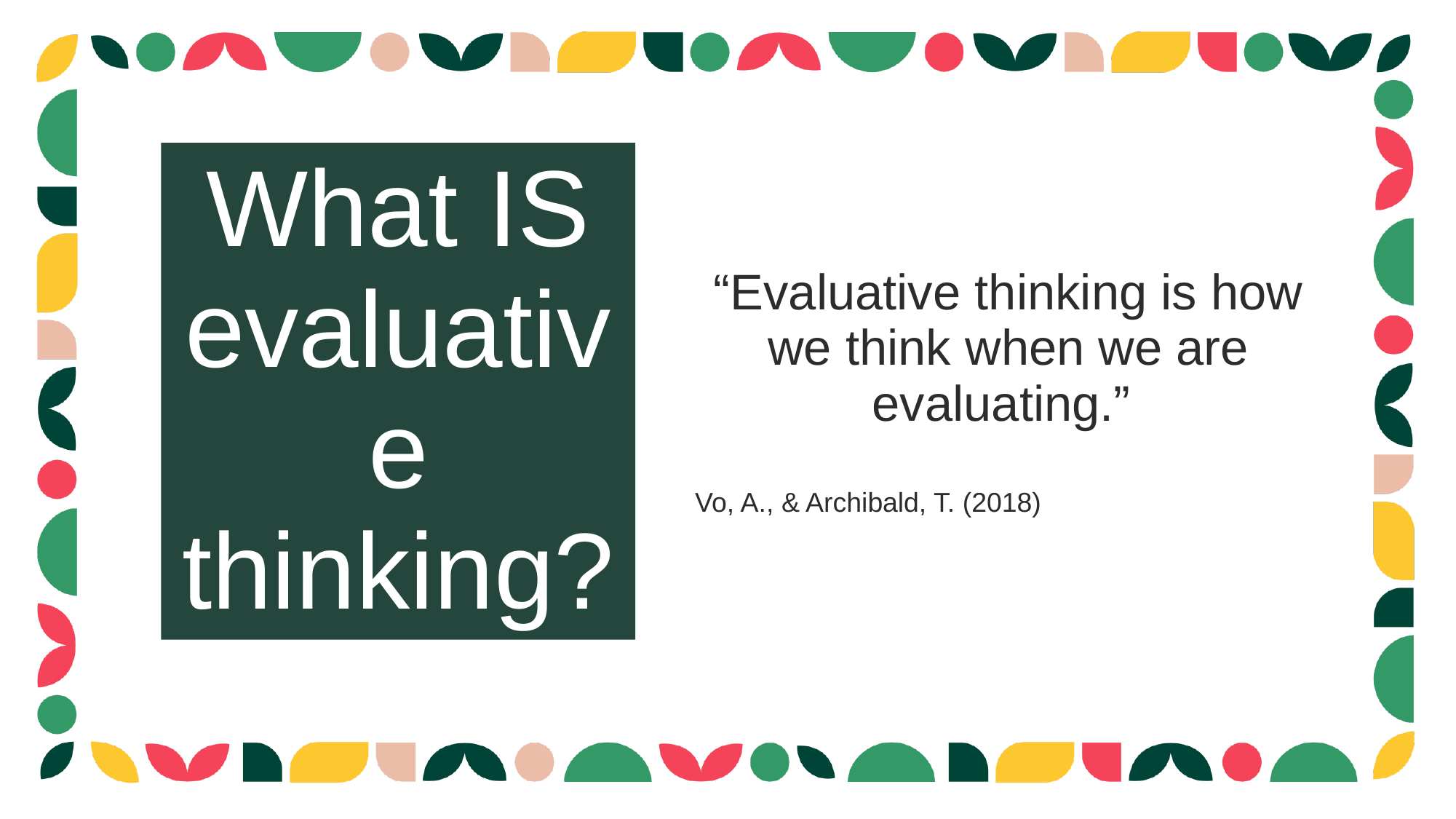

What IS evaluative thinking?
“Evaluative thinking is how we think when we are evaluating.”

Vo, A., & Archibald, T. (2018)